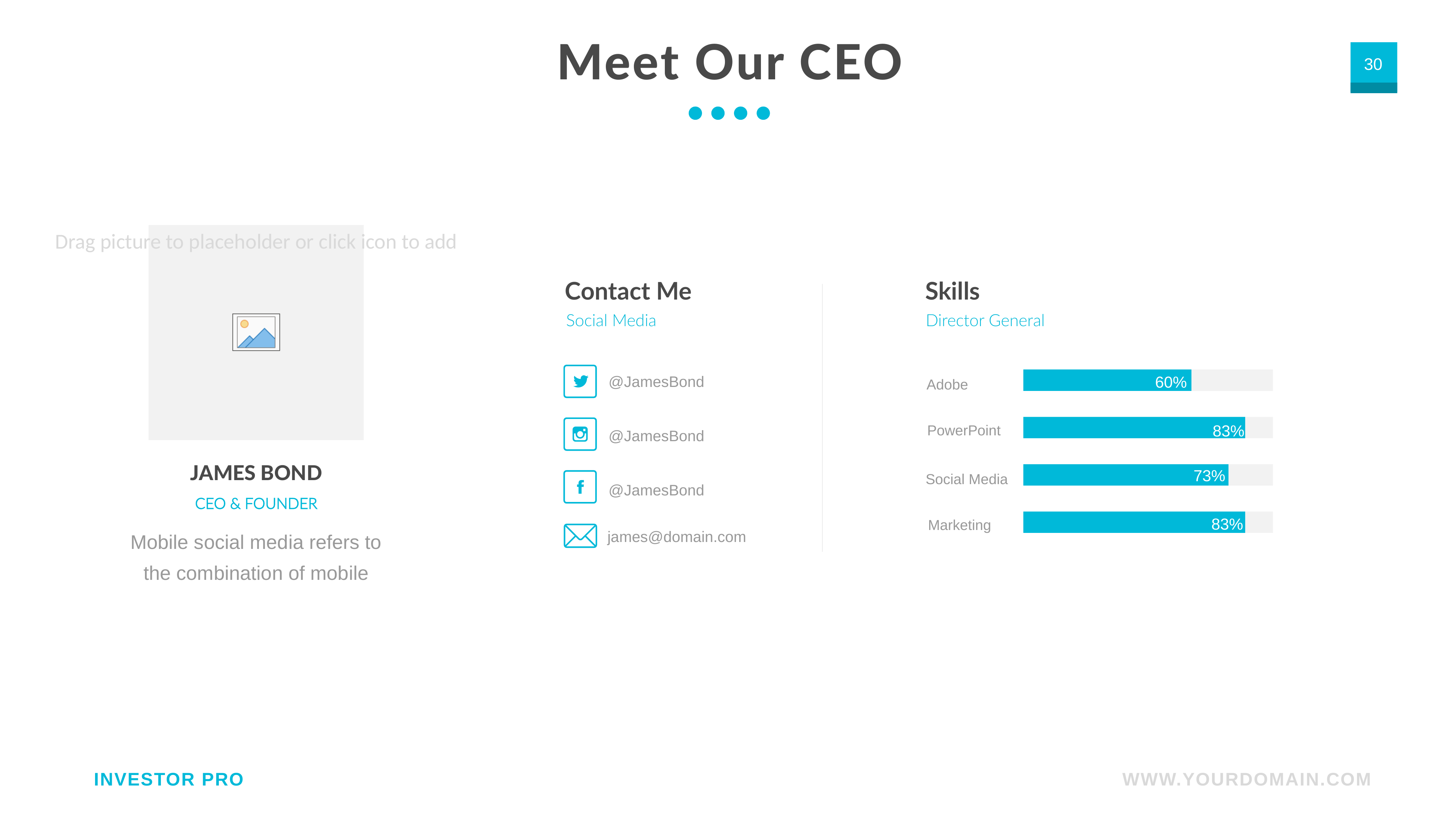

Meet Our CEO

Contact Me
Skills
Social Media
Director General
@JamesBond

60%
Adobe

PowerPoint
83%

@JamesBond
JAMES BOND
73%
Social Media

@JamesBond
CEO & FOUNDER
83%
Marketing

Mobile social media refers to the combination of mobile
james@domain.com